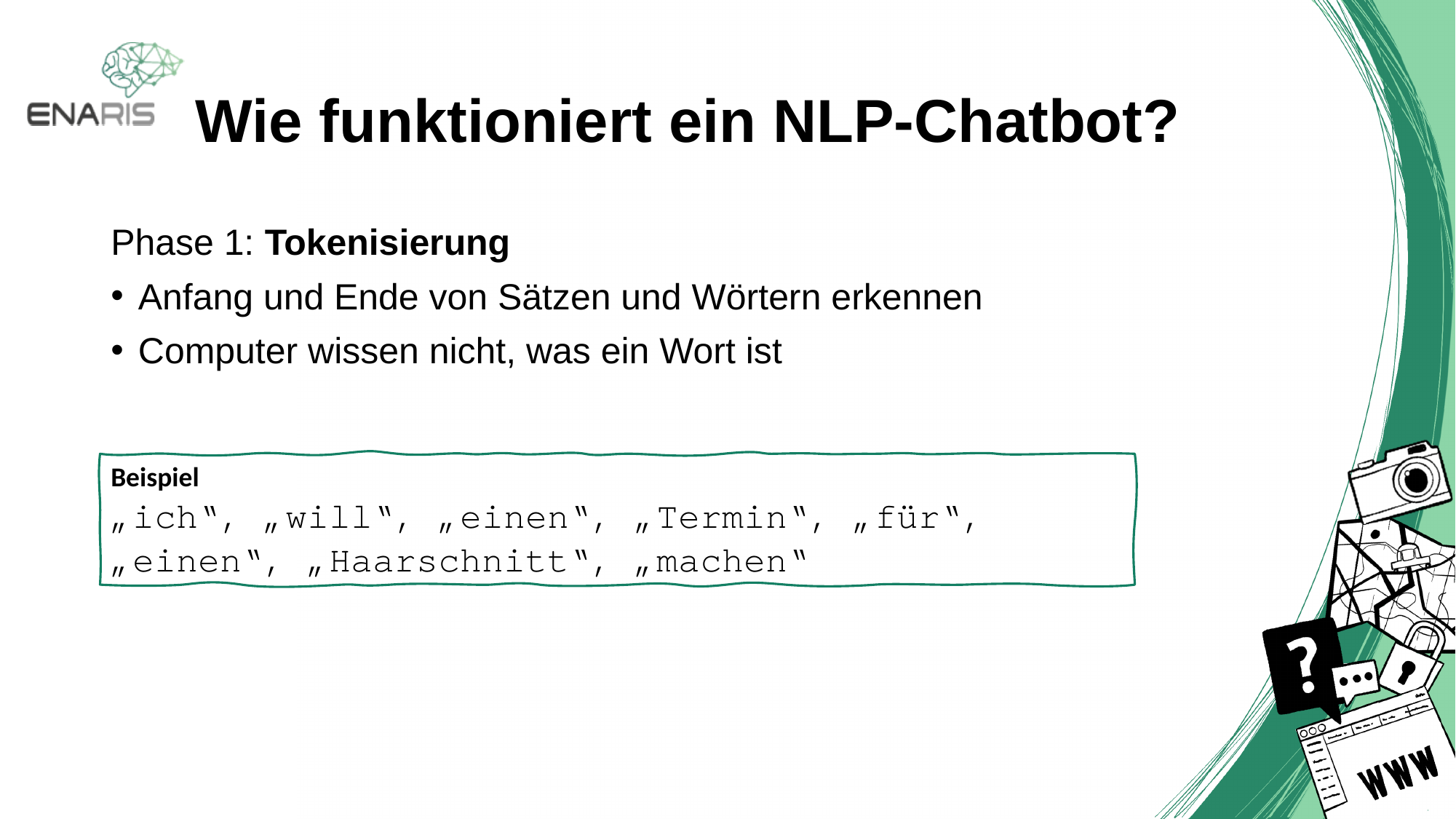

# Wie funktioniert ein NLP-Chatbot?
Phase 1: Tokenisierung
Anfang und Ende von Sätzen und Wörtern erkennen
Computer wissen nicht, was ein Wort ist
Beispiel
„ich“, „will“, „einen“, „Termin“, „für“, „einen“, „Haarschnitt“, „machen“